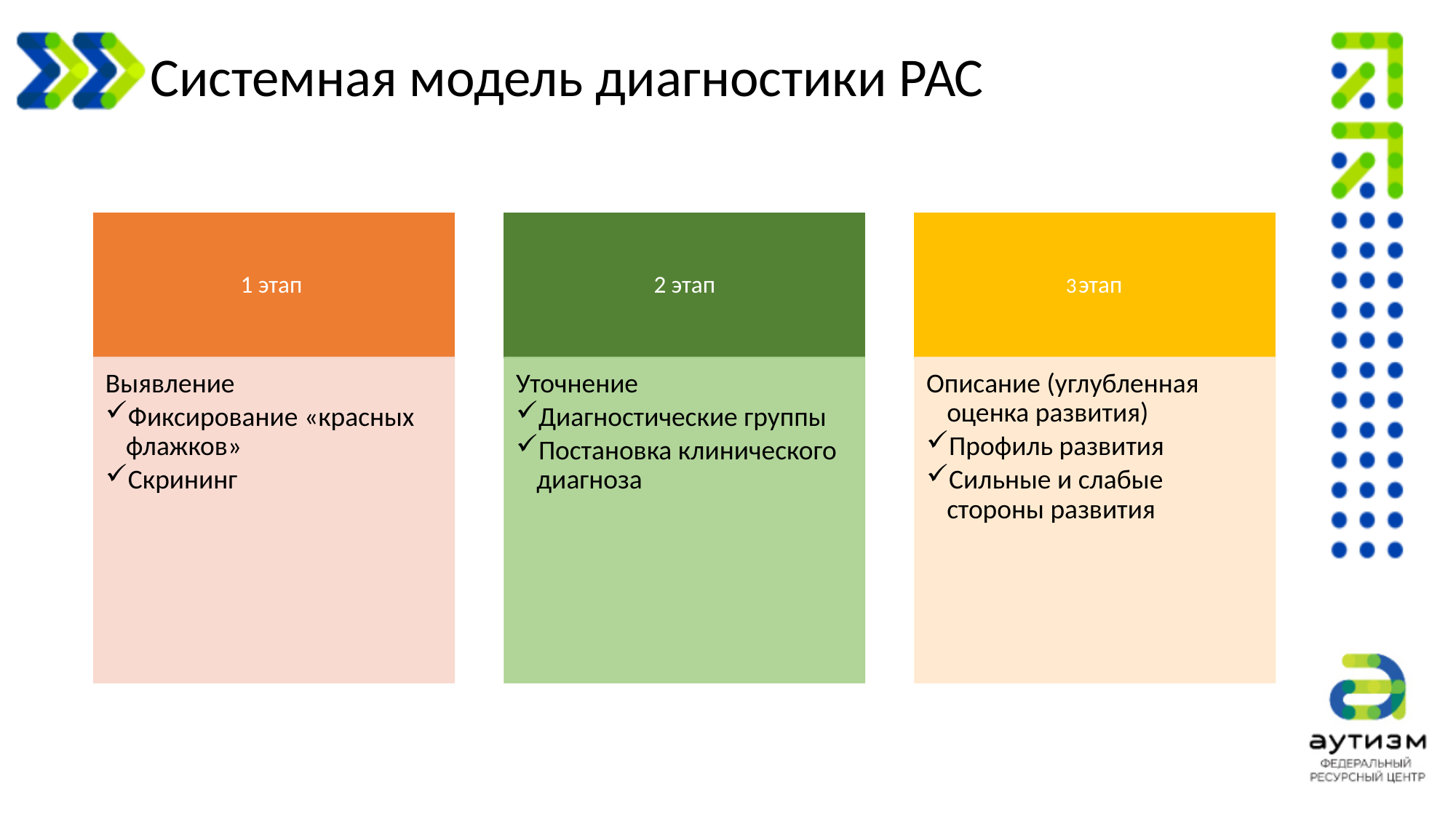

# Системная модель диагностики РАС
1 этап
Выявление
Фиксирование «красных флажков»
Скрининг
2 этап
Уточнение
Диагностические группы
Постановка клинического диагноза
3 этап
Описание (углубленная оценка развития)
Профиль развития
Сильные и слабые стороны развития